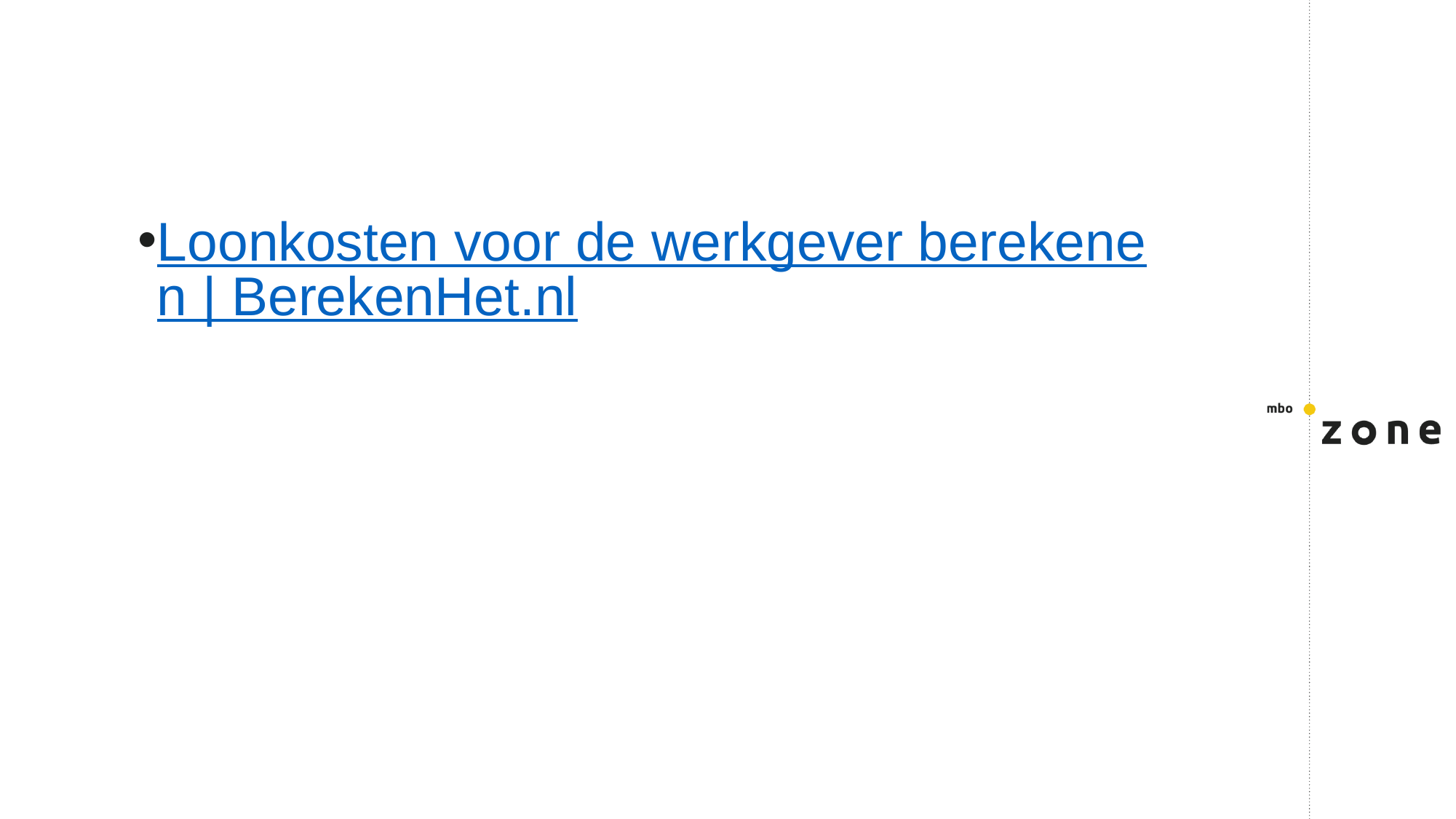

Loonkosten voor de werkgever berekenen | BerekenHet.nl